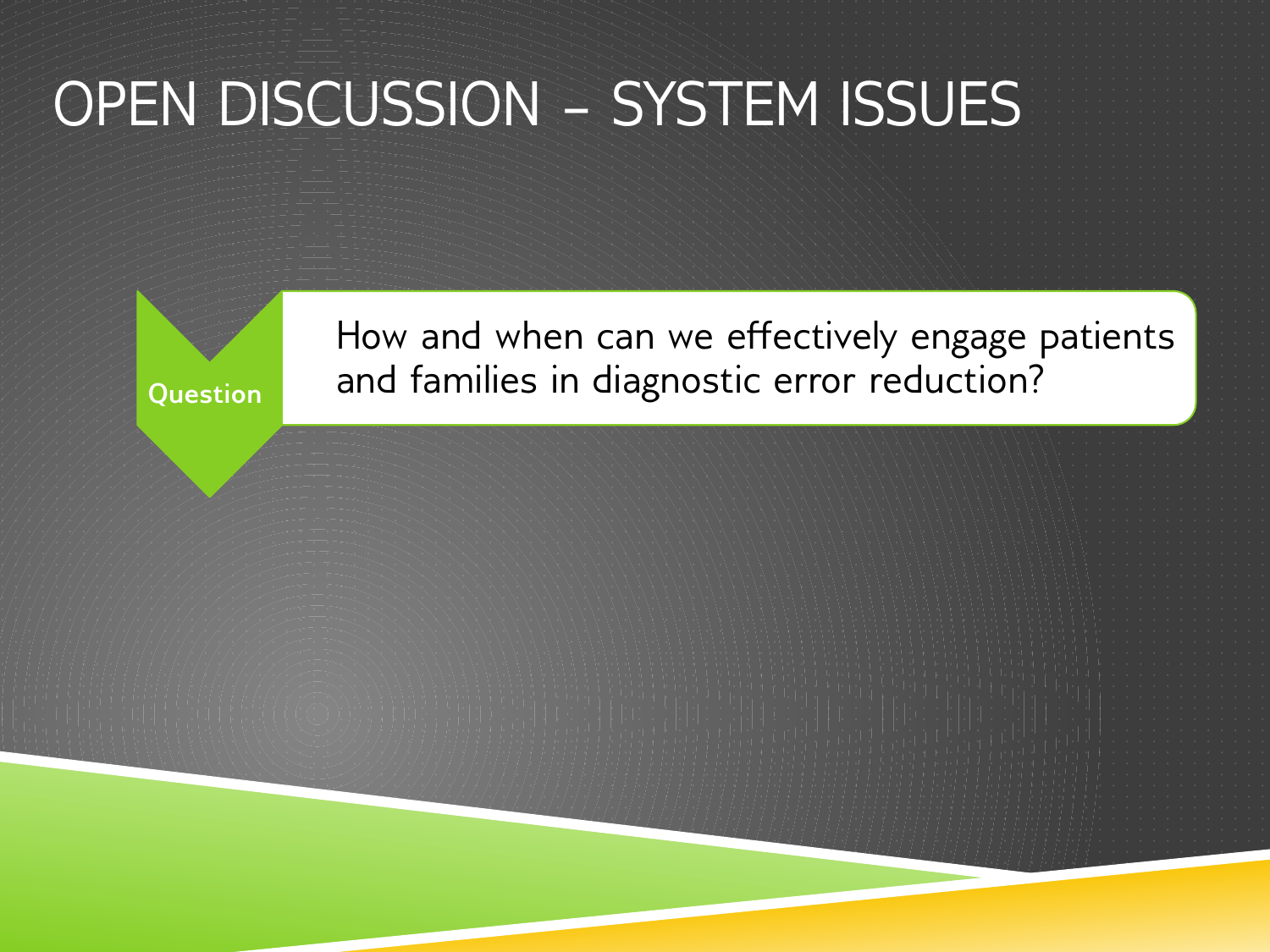

# OPEN DISCUSSION – SYSTEM ISSUES
Question
How and when can we effectively engage patients and families in diagnostic error reduction?